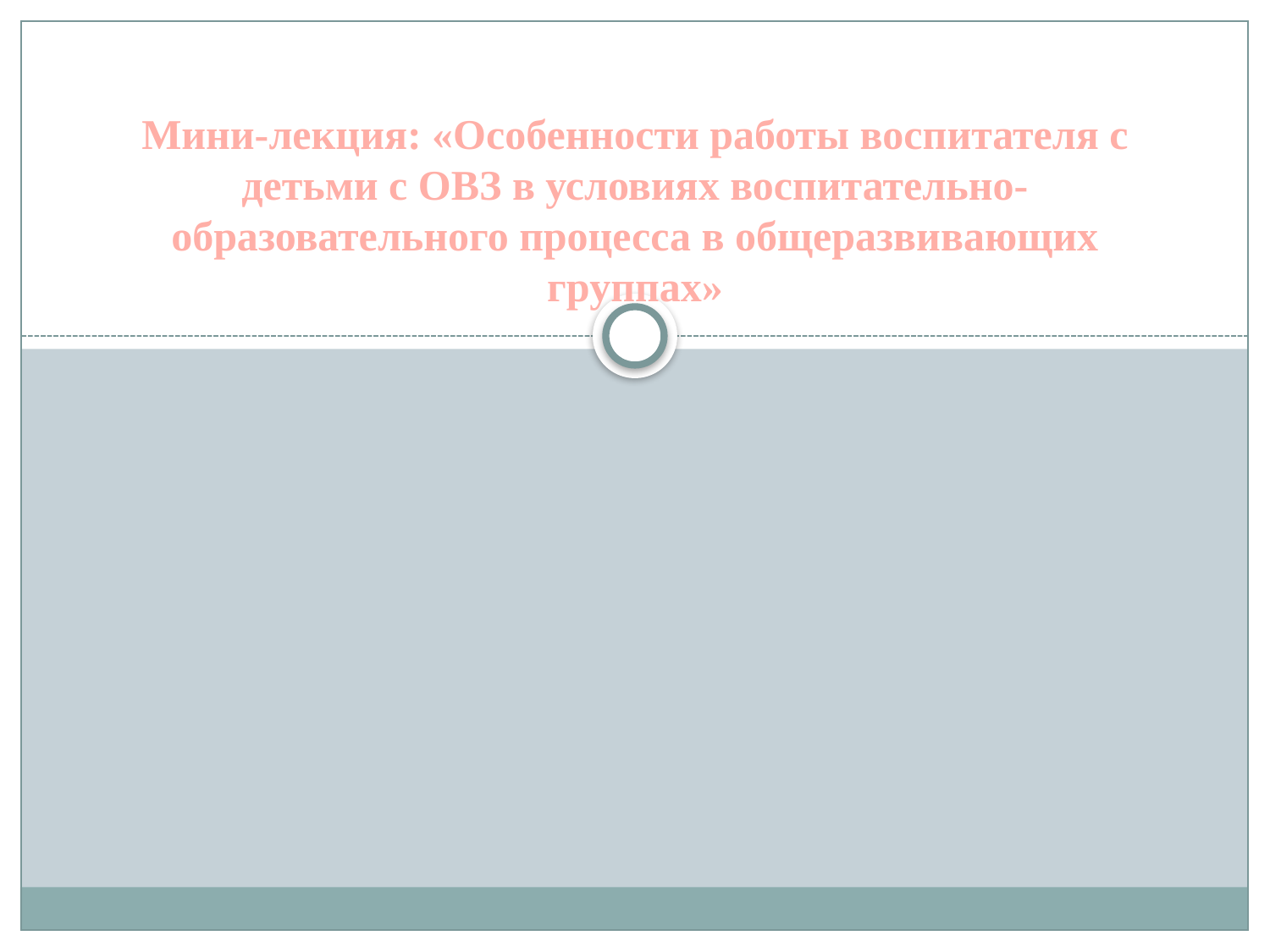

# Мини-лекция: «Особенности работы воспитателя с детьми с ОВЗ в условиях воспитательно-образовательного процесса в общеразвивающих группах»